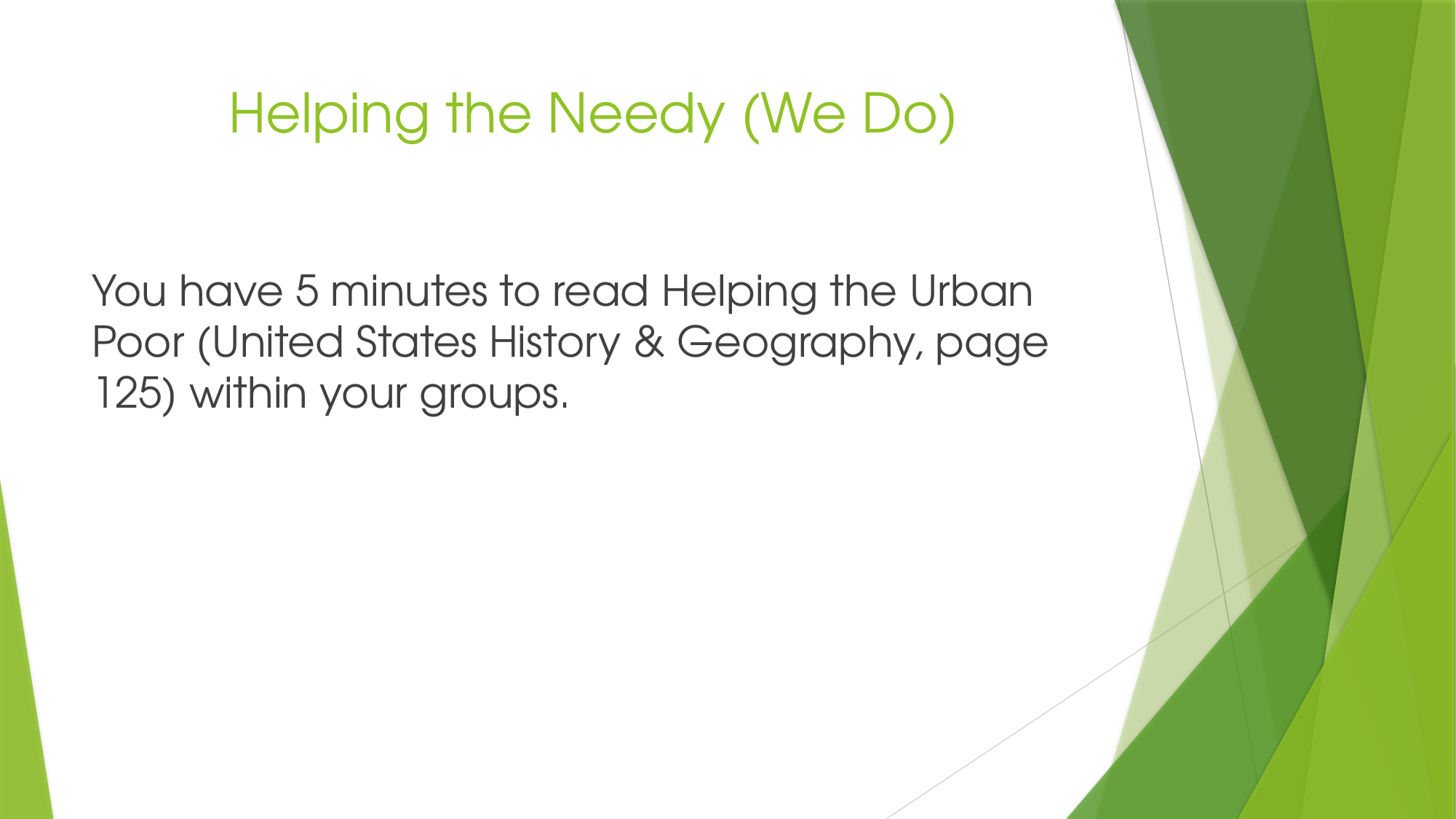

# Helping the Needy (We Do)
You have 5 minutes to read Helping the Urban Poor (United States History & Geography, page 125) within your groups.